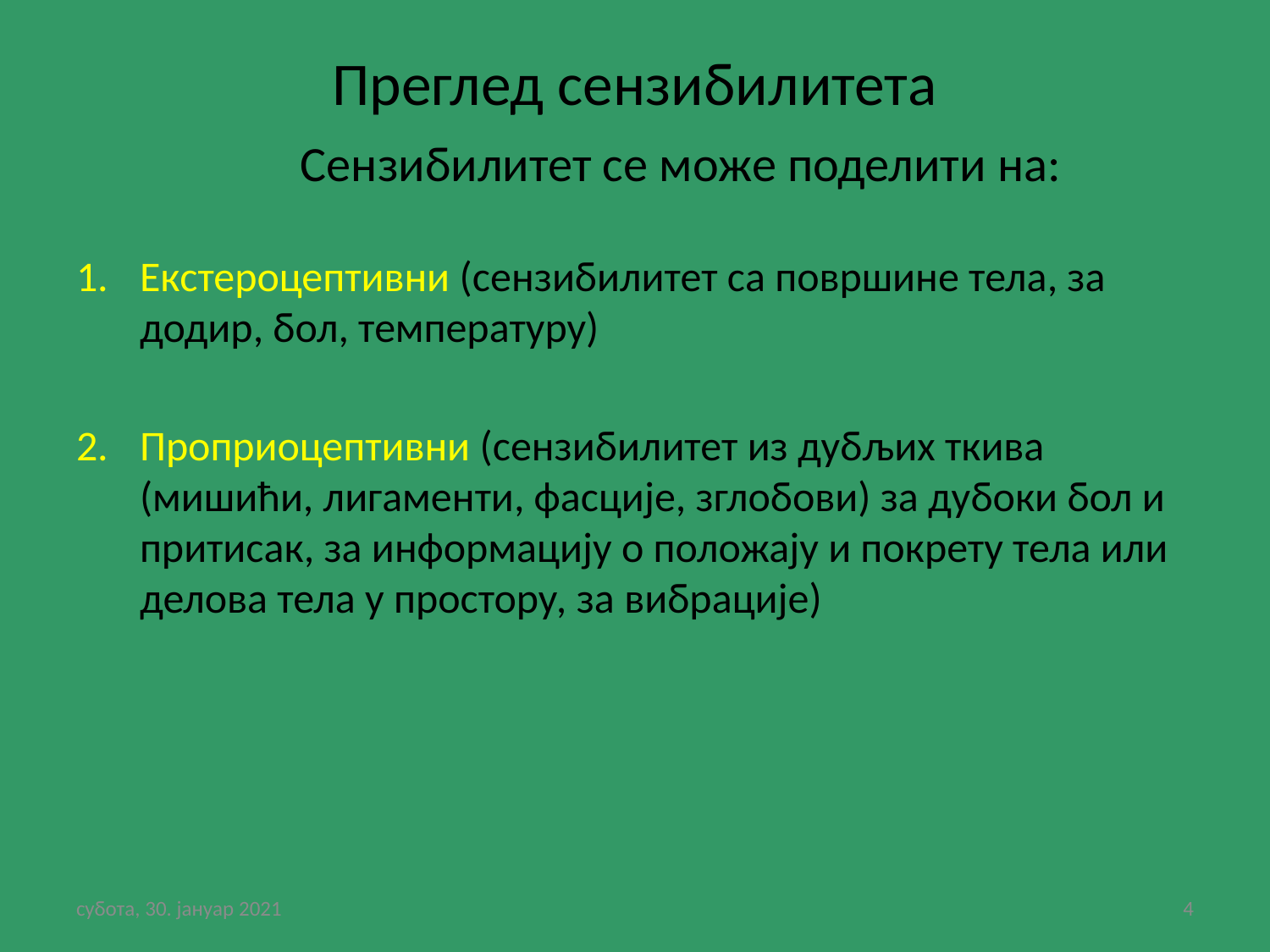

# Преглед сензибилитета
                    Сензибилитет се може поделити на:

Екстероцептивни (сензибилитет са површине тела, за додир, бол, температуру)

Проприоцептивни (сензибилитет из дубљих ткива (мишићи, лигаменти, фасције, зглобови) за дубоки бол и притисак, за информацију о положају и покрету тела или делова тела у простору, за вибрације)
субота, 30. јануар 2021
4